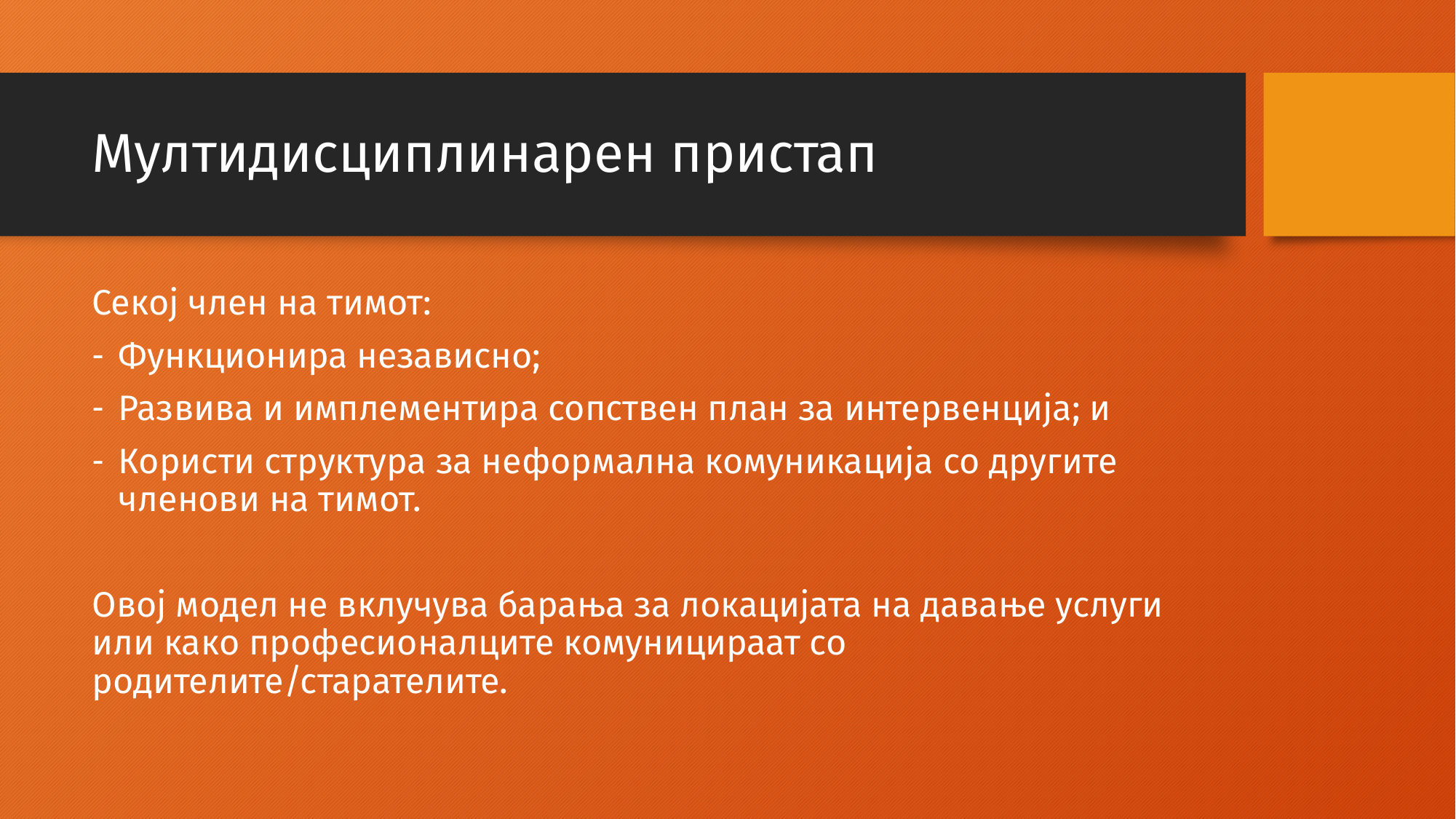

# Мултидисциплинарен пристап
Секој член на тимот:
Функционира независно;
Развива и имплементира сопствен план за интервенција; и
Користи структура за неформална комуникација со другите членови на тимот.

Овој модел не вклучува барања за локацијата на давање услуги или како професионалците комуницираат со родителите/старателите.